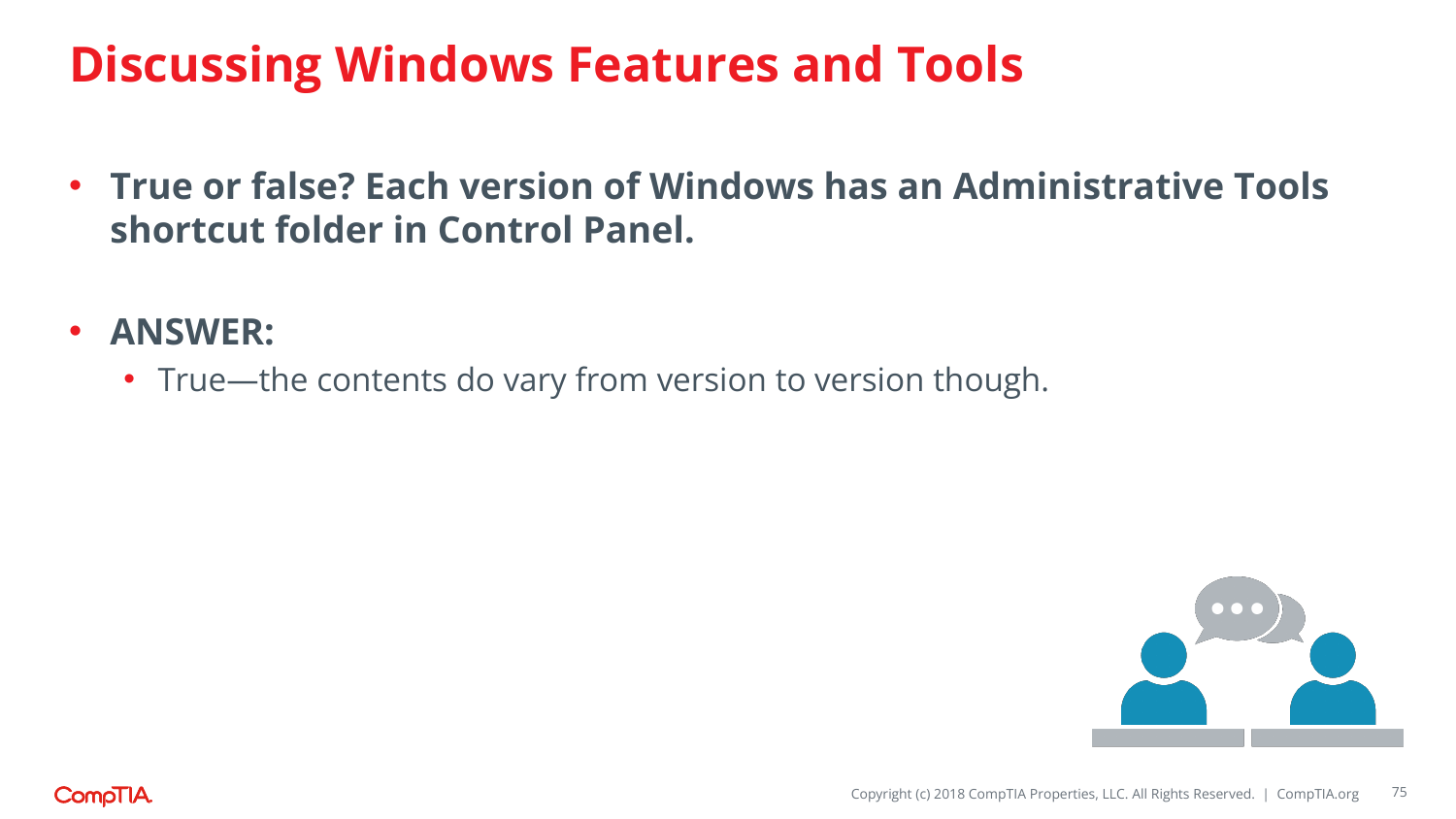

# Discussing Windows Features and Tools
True or false? Each version of Windows has an Administrative Tools shortcut folder in Control Panel.

ANSWER:
True—the contents do vary from version to version though.
75